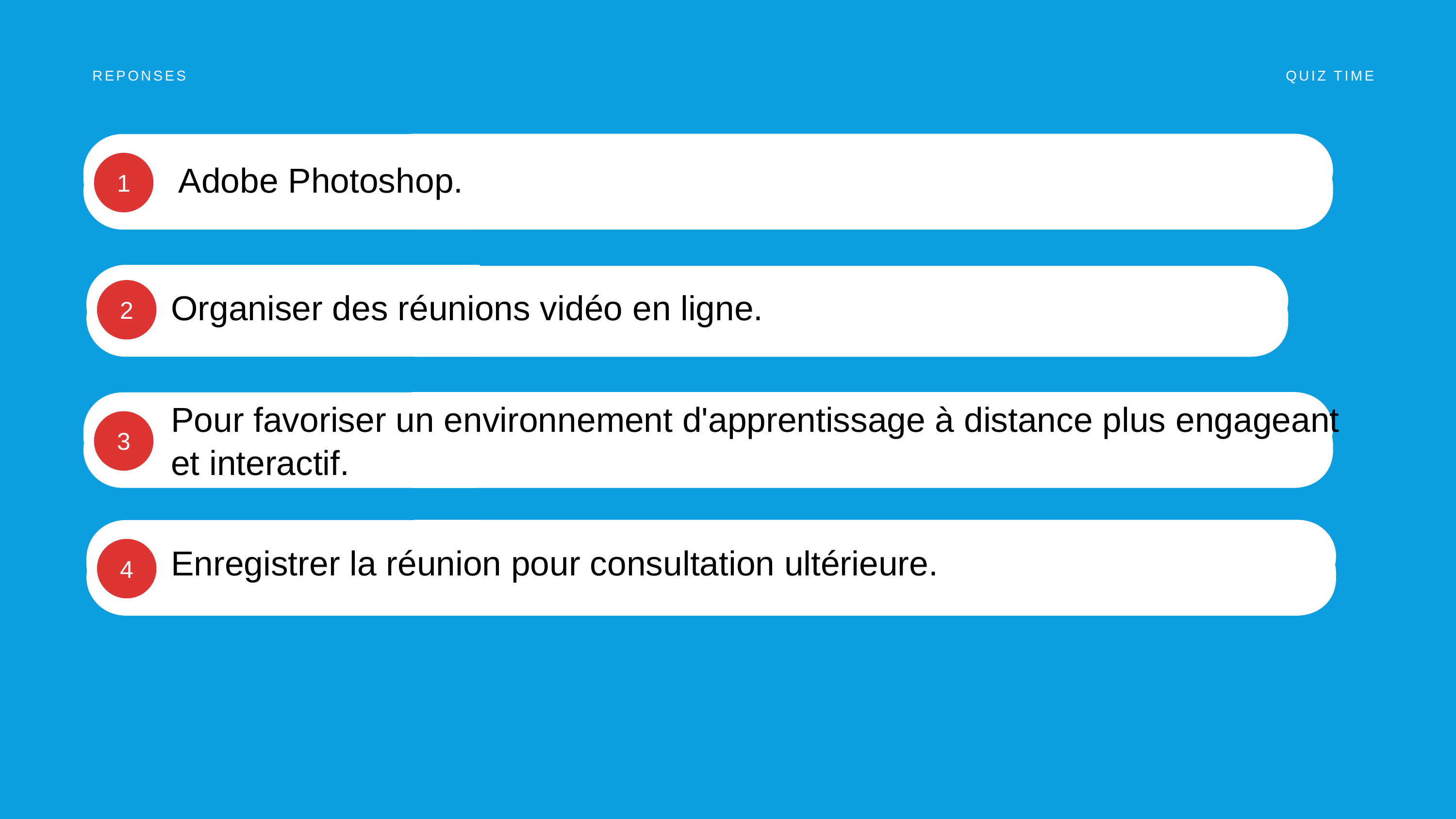

REPONSES
QUIZ TIME

Adobe Photoshop.
1

Organiser des réunions vidéo en ligne.
2

Pour favoriser un environnement d'apprentissage à distance plus engageant et interactif.

3

Enregistrer la réunion pour consultation ultérieure.
4